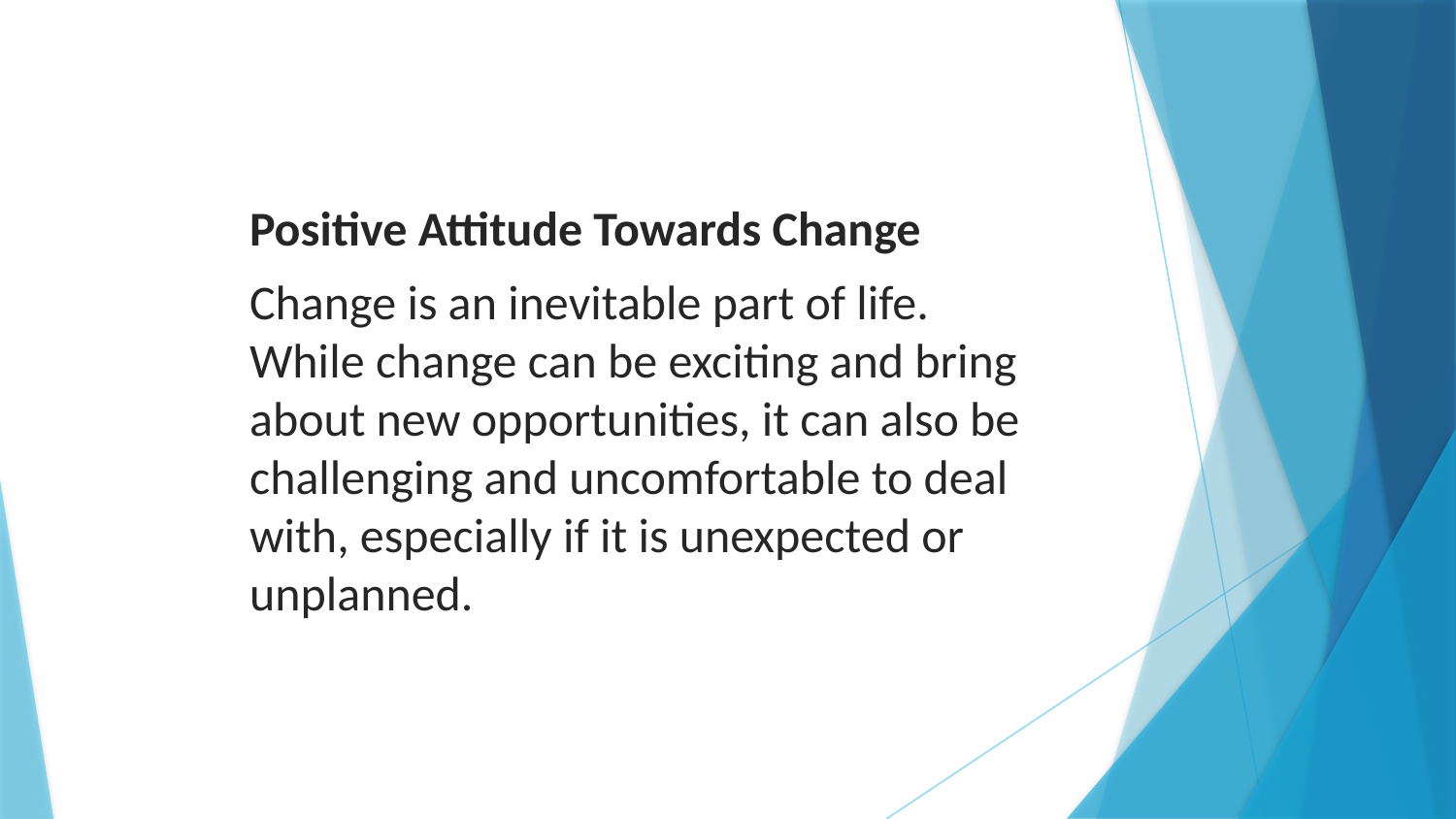

Positive Attitude Towards Change
Change is an inevitable part of life. While change can be exciting and bring about new opportunities, it can also be challenging and uncomfortable to deal with, especially if it is unexpected or unplanned.